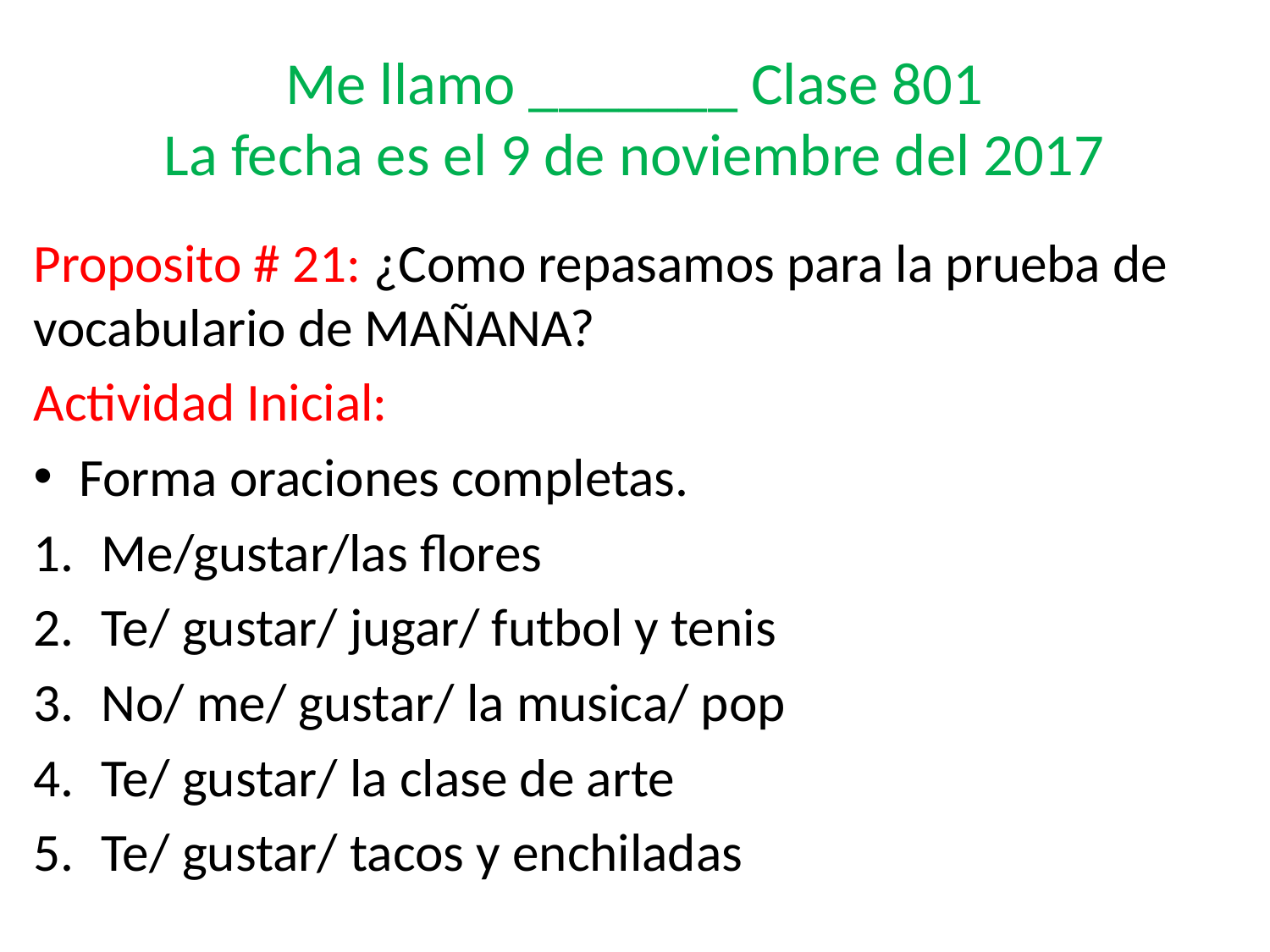

Me llamo _______ Clase 801
La fecha es el 9 de noviembre del 2017
Proposito # 21: ¿Como repasamos para la prueba de vocabulario de MAÑANA?
Actividad Inicial:
Forma oraciones completas.
Me/gustar/las flores
Te/ gustar/ jugar/ futbol y tenis
No/ me/ gustar/ la musica/ pop
Te/ gustar/ la clase de arte
Te/ gustar/ tacos y enchiladas